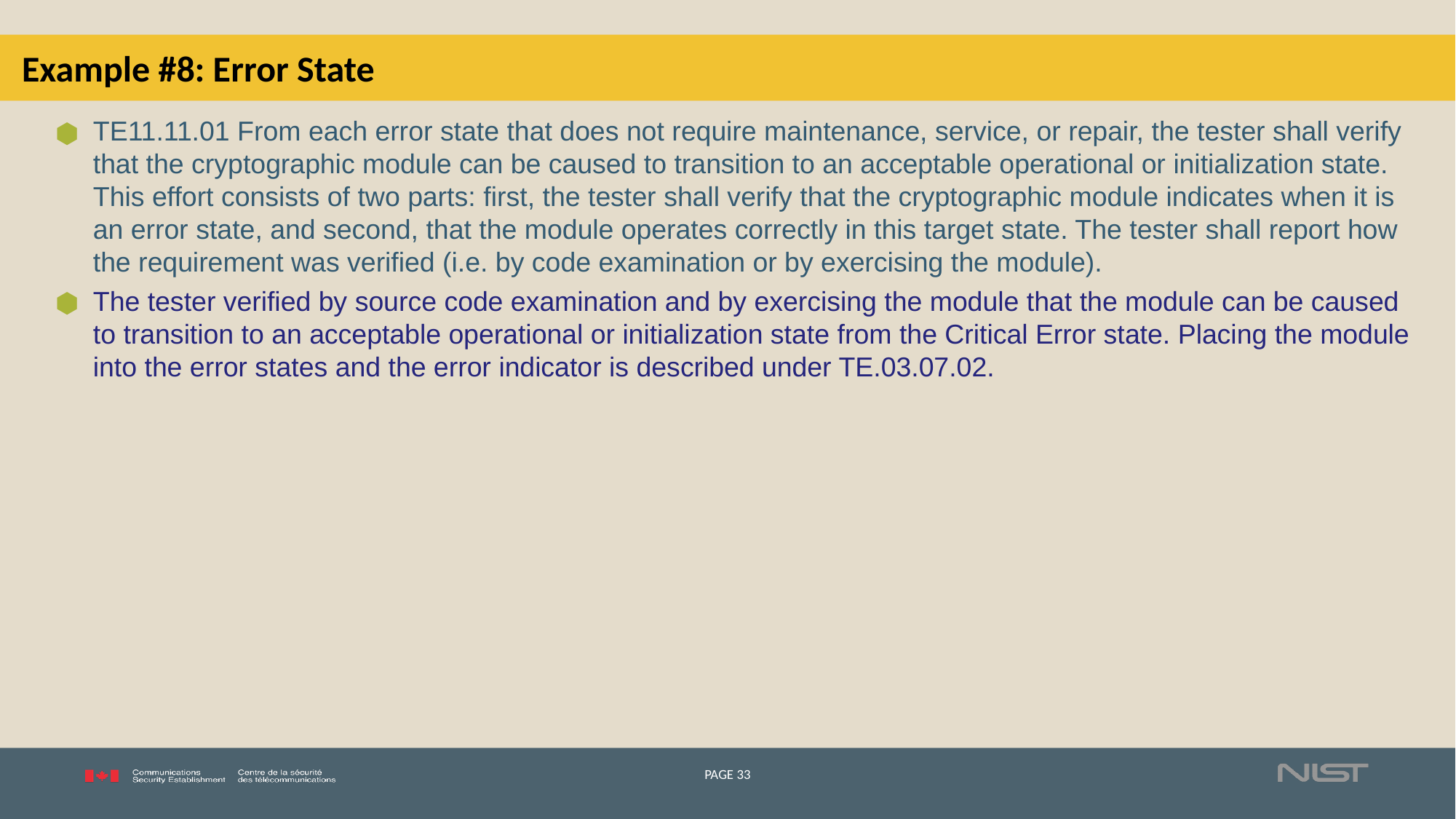

# Example #8: Error State
TE11.11.01 From each error state that does not require maintenance, service, or repair, the tester shall verify that the cryptographic module can be caused to transition to an acceptable operational or initialization state. This effort consists of two parts: first, the tester shall verify that the cryptographic module indicates when it is an error state, and second, that the module operates correctly in this target state. The tester shall report how the requirement was verified (i.e. by code examination or by exercising the module).
The tester verified by source code examination and by exercising the module that the module can be caused to transition to an acceptable operational or initialization state from the Critical Error state. Placing the module into the error states and the error indicator is described under TE.03.07.02.